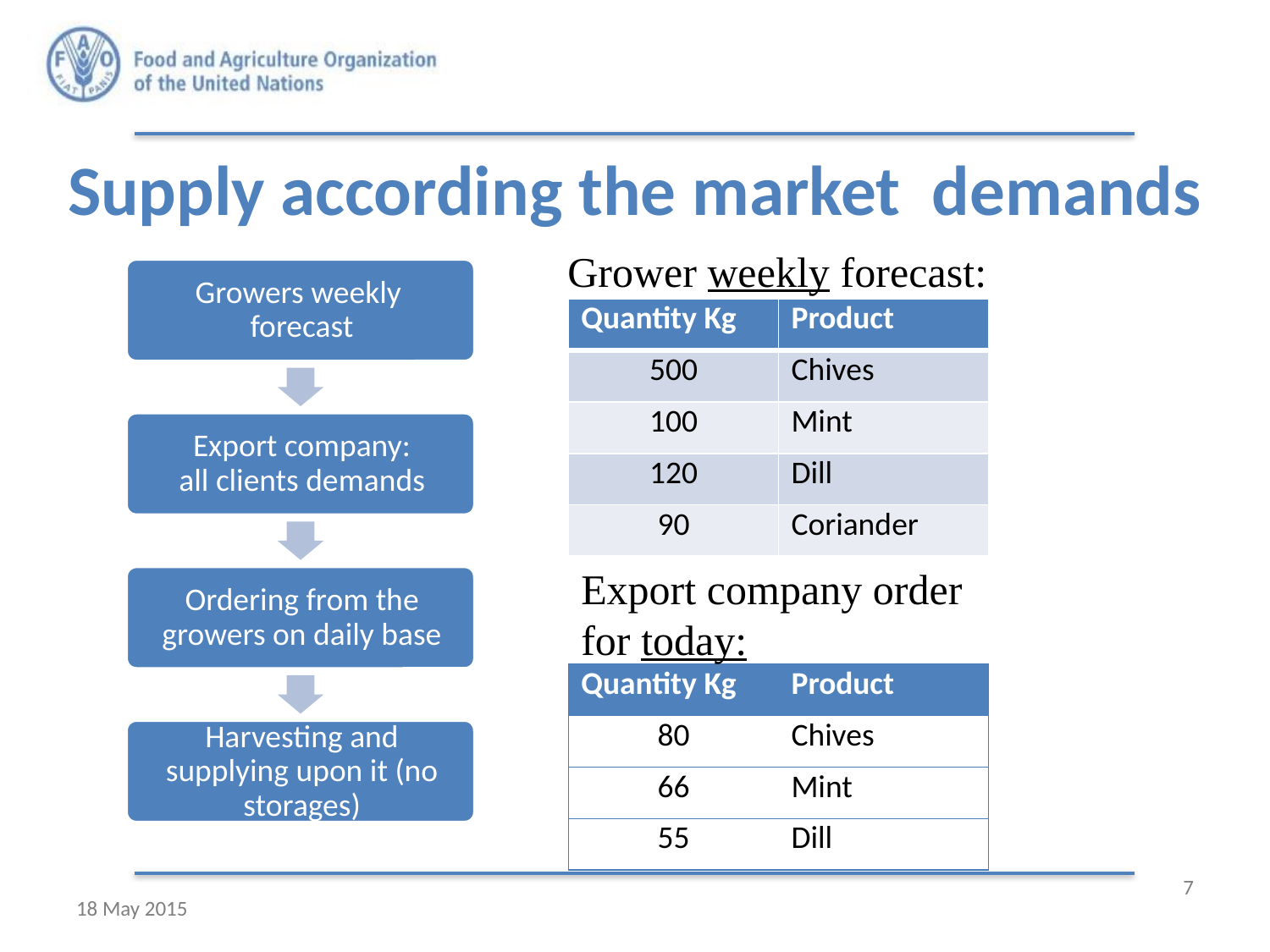

# Supply according the market  demands
Grower weekly forecast:
Growers weekly  forecast

Export company:
all clients demands

Ordering from the growers on daily base

Harvesting and supplying upon it (no storages)
| Quantity Kg | Product |
| --- | --- |
| 500 | Chives |
| 100 | Mint |
| 120 | Dill |
| 90 | Coriander |
Export company order for today:
| Quantity Kg | Product |
| --- | --- |
| 80 | Chives |
| 66 | Mint |
| 55 | Dill |
7
18 May 2015